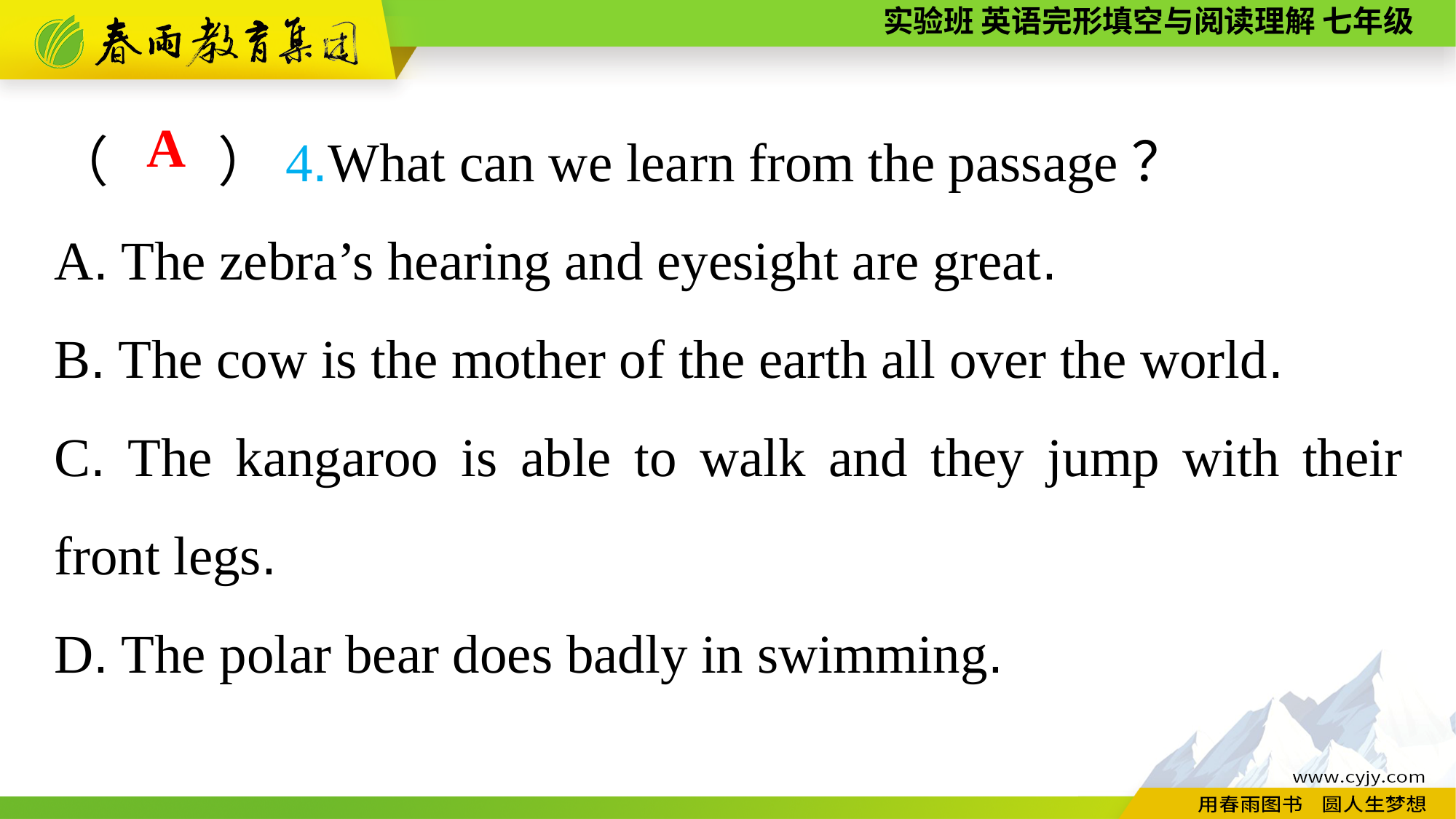

（　　）4.What can we learn from the passage？
A. The zebra’s hearing and eyesight are great.
B. The cow is the mother of the earth all over the world.
C. The kangaroo is able to walk and they jump with their front legs.
D. The polar bear does badly in swimming.
A